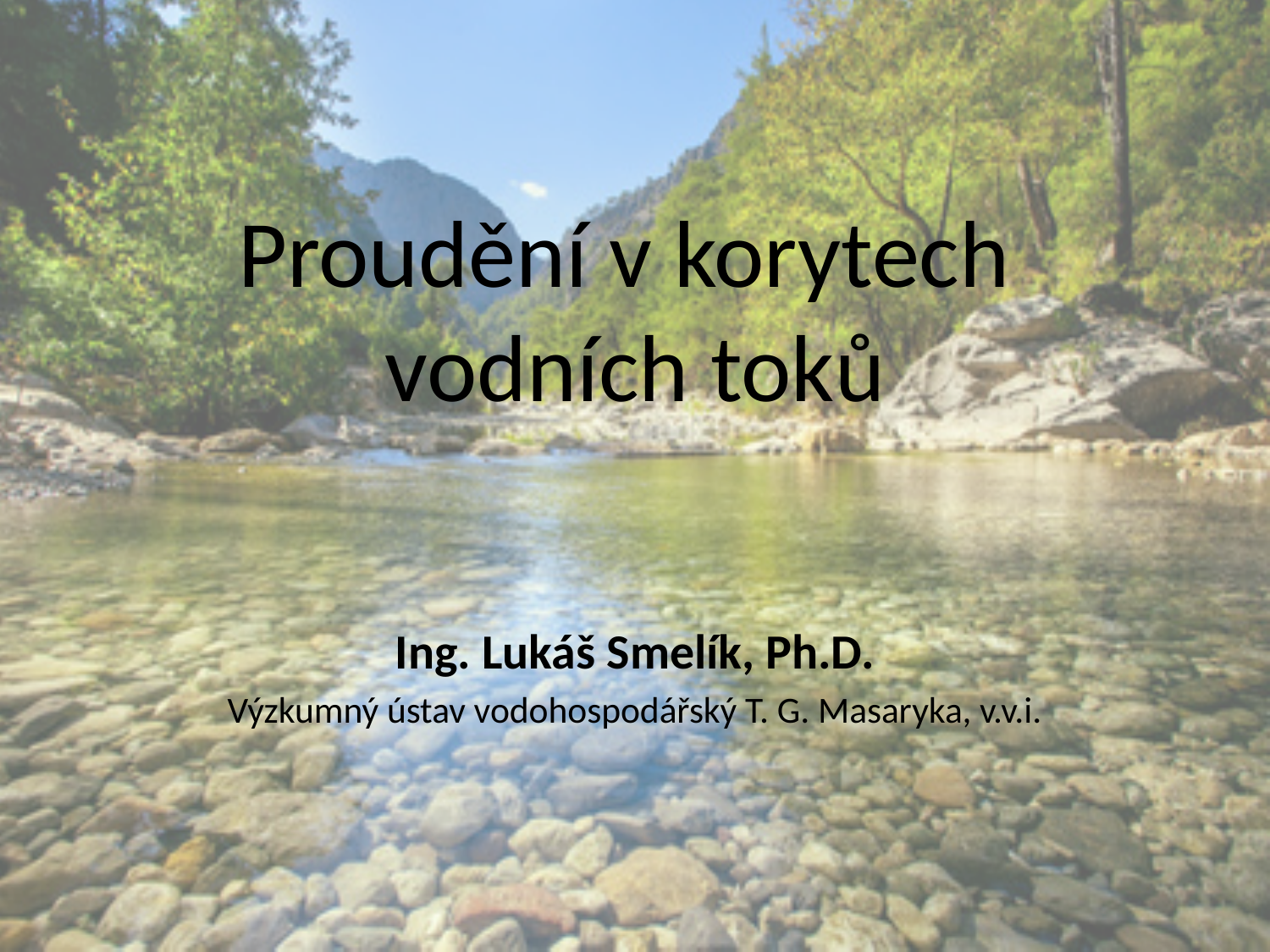

# Proudění v korytech vodních toků
Ing. Lukáš Smelík, Ph.D.
Výzkumný ústav vodohospodářský T. G. Masaryka, v.v.i.